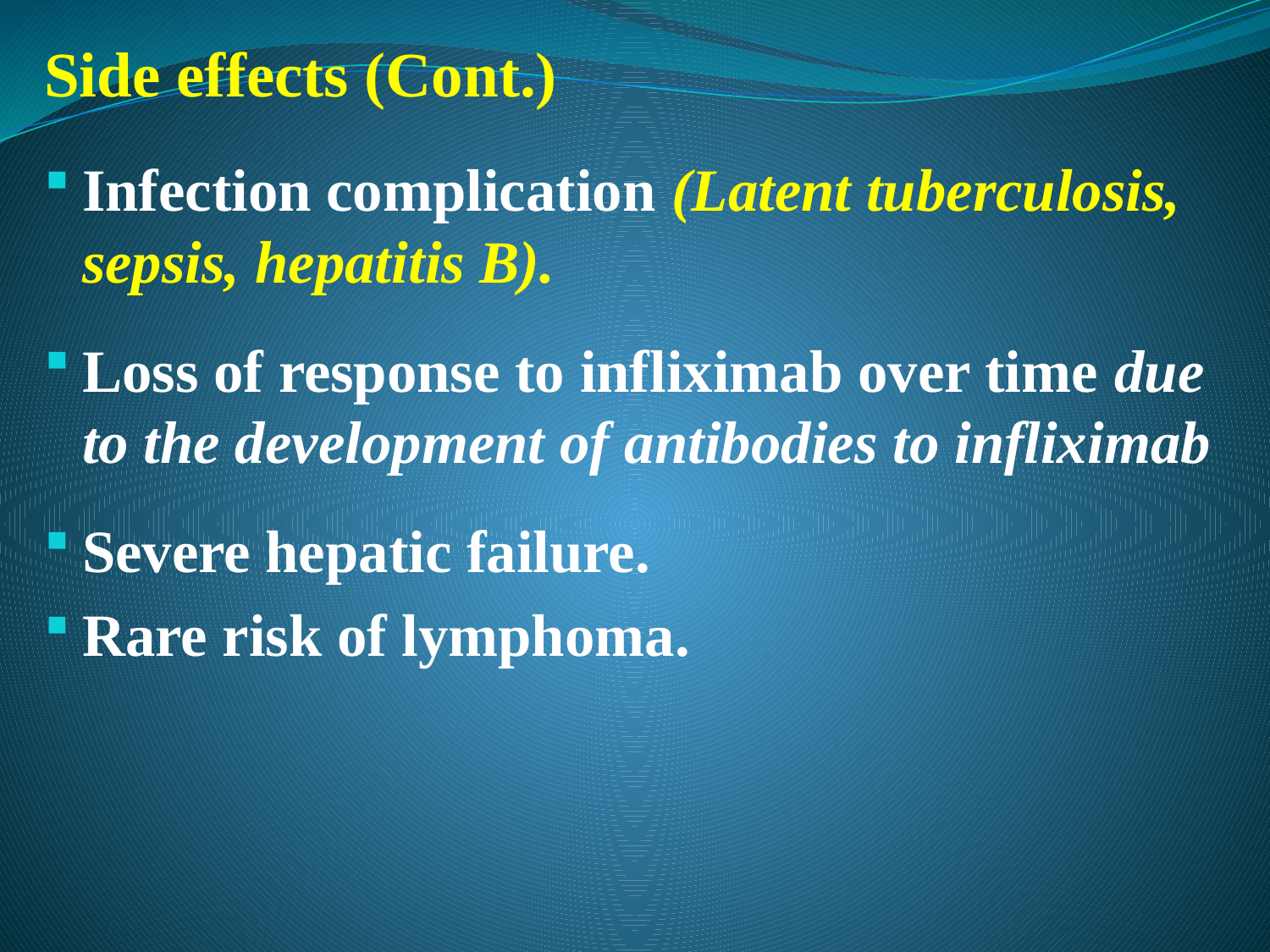

Side effects (Cont.)

Infection complication (Latent tuberculosis, sepsis, hepatitis B).

Loss of response to infliximab over time due to the development of antibodies to infliximab

Severe hepatic failure.
Rare risk of lymphoma.